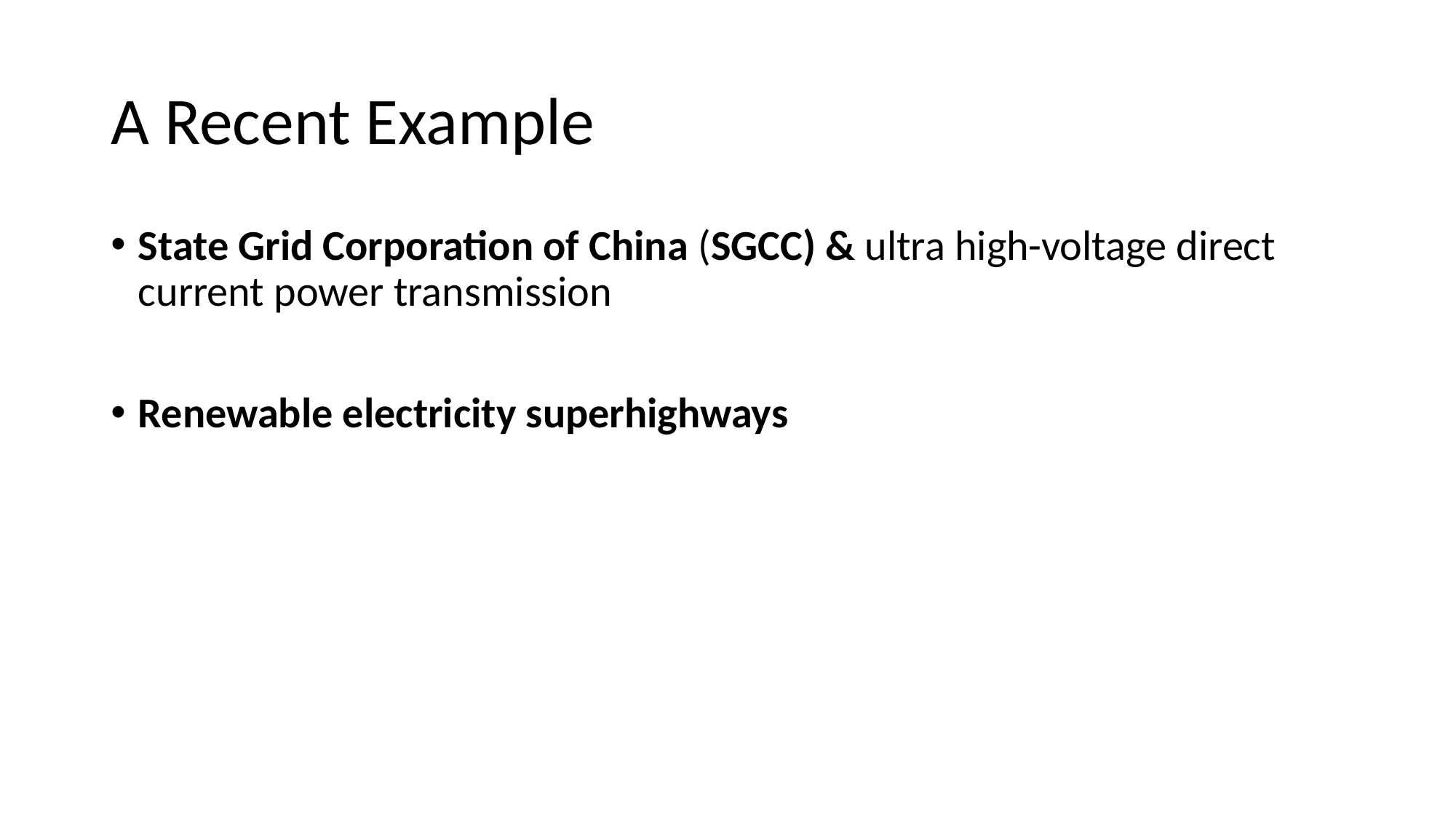

# A Recent Example
State Grid Corporation of China (SGCC) & ultra high-voltage direct current power transmission

Renewable electricity superhighways